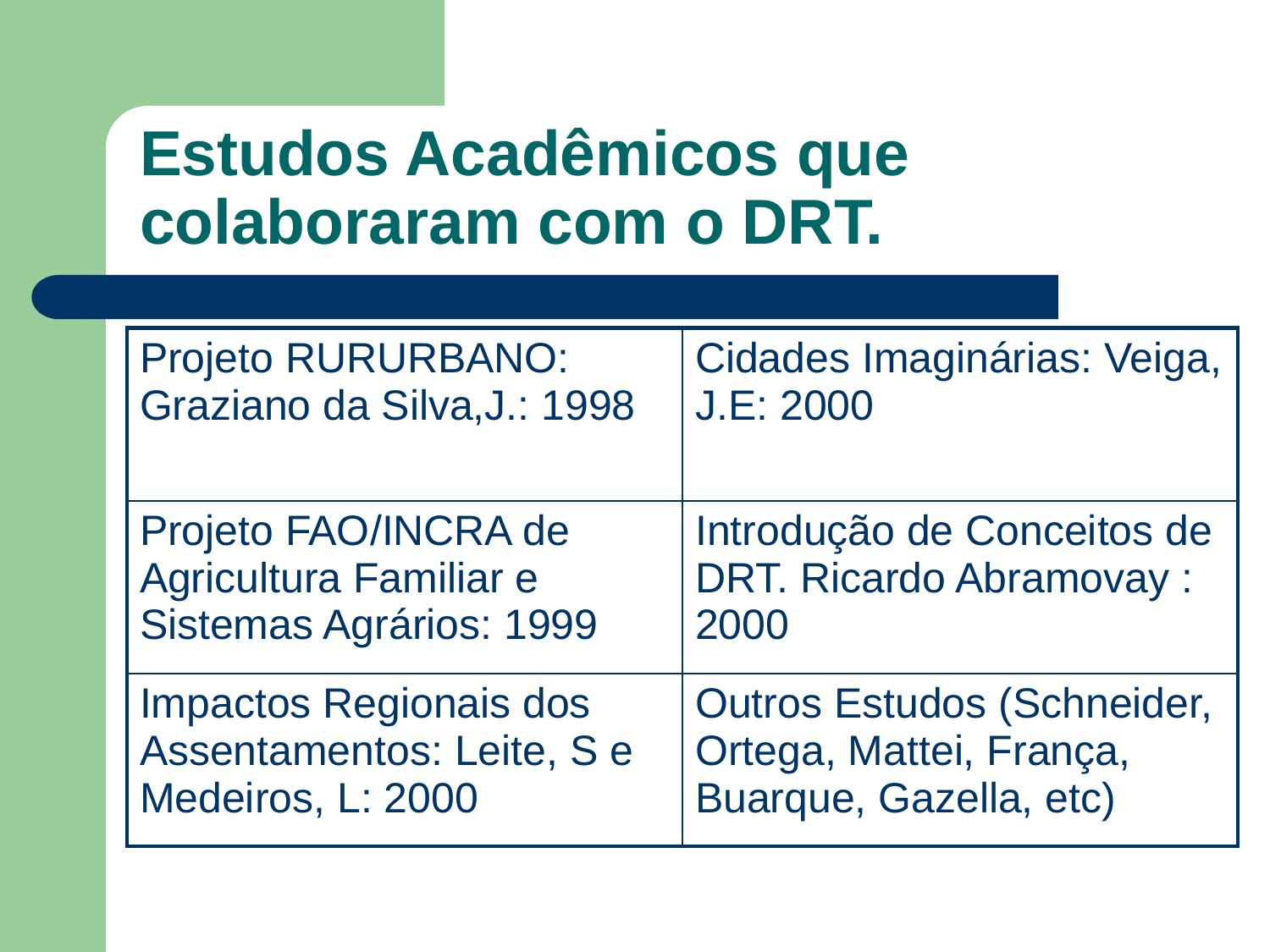

# Estudos Acadêmicos que colaboraram com o DRT.
| Projeto RURURBANO: Graziano da Silva,J.: 1998 | Cidades Imaginárias: Veiga, J.E: 2000 |
| --- | --- |
| Projeto FAO/INCRA de Agricultura Familiar e Sistemas Agrários: 1999 | Introdução de Conceitos de DRT. Ricardo Abramovay : 2000 |
| Impactos Regionais dos Assentamentos: Leite, S e Medeiros, L: 2000 | Outros Estudos (Schneider, Ortega, Mattei, França, Buarque, Gazella, etc) |